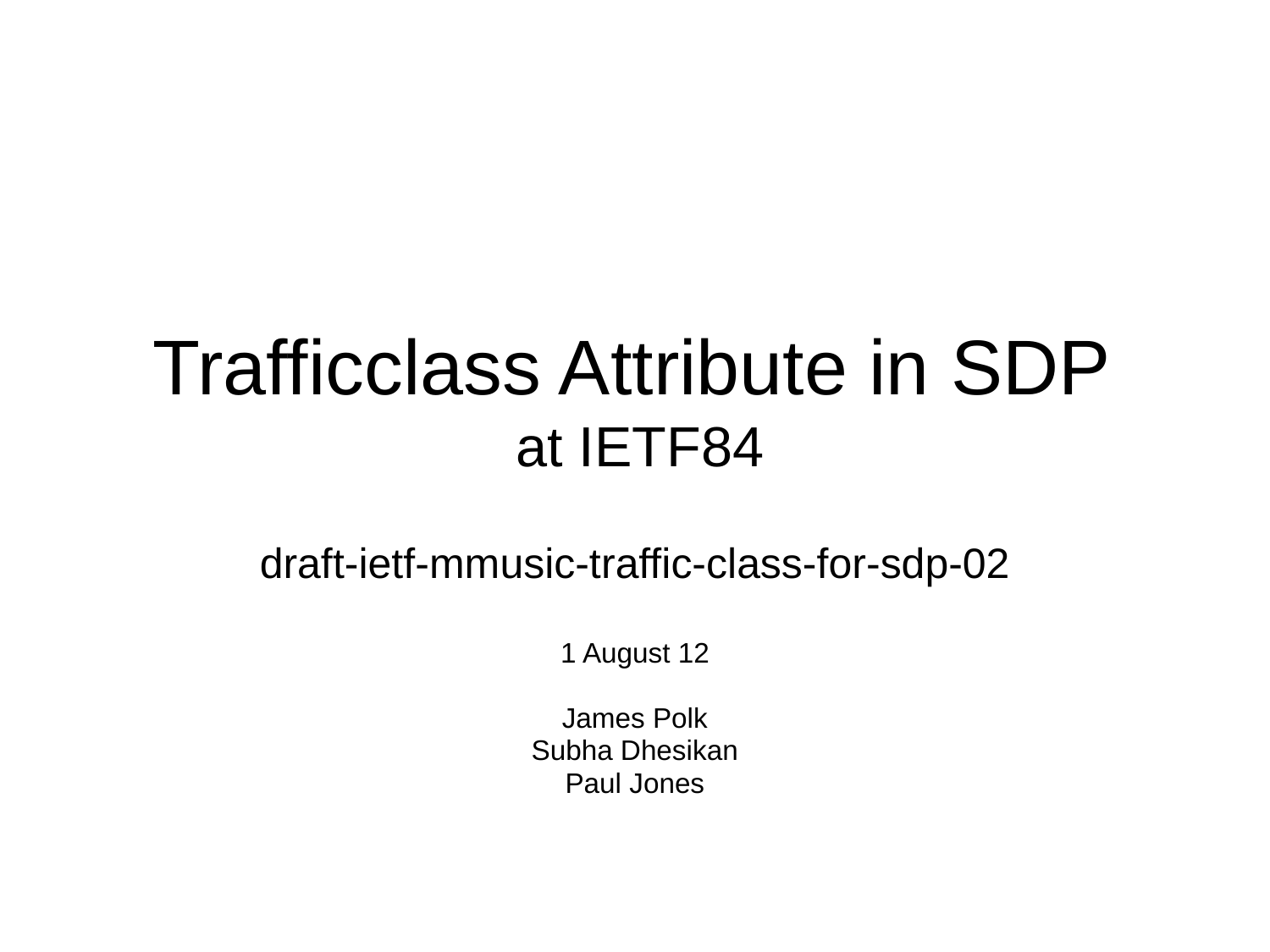

# Trafficclass Attribute in SDP at IETF84
draft-ietf-mmusic-traffic-class-for-sdp-02

1 August 12

James Polk
Subha Dhesikan
Paul Jones